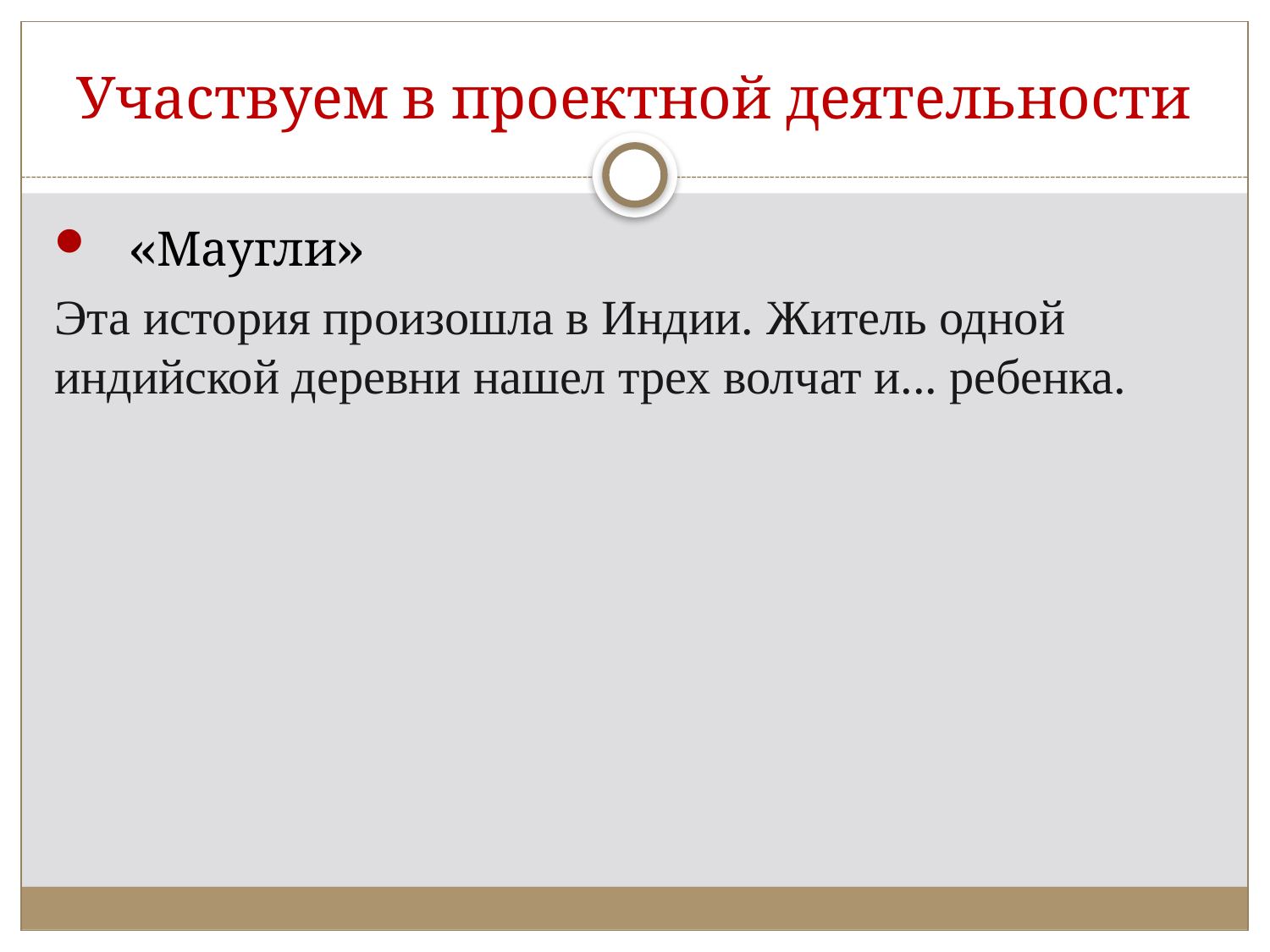

# Участвуем в проектной деятельности
   «Маугли»
Эта история произошла в Индии. Житель одной индийской деревни нашел трех волчат и... ребенка.